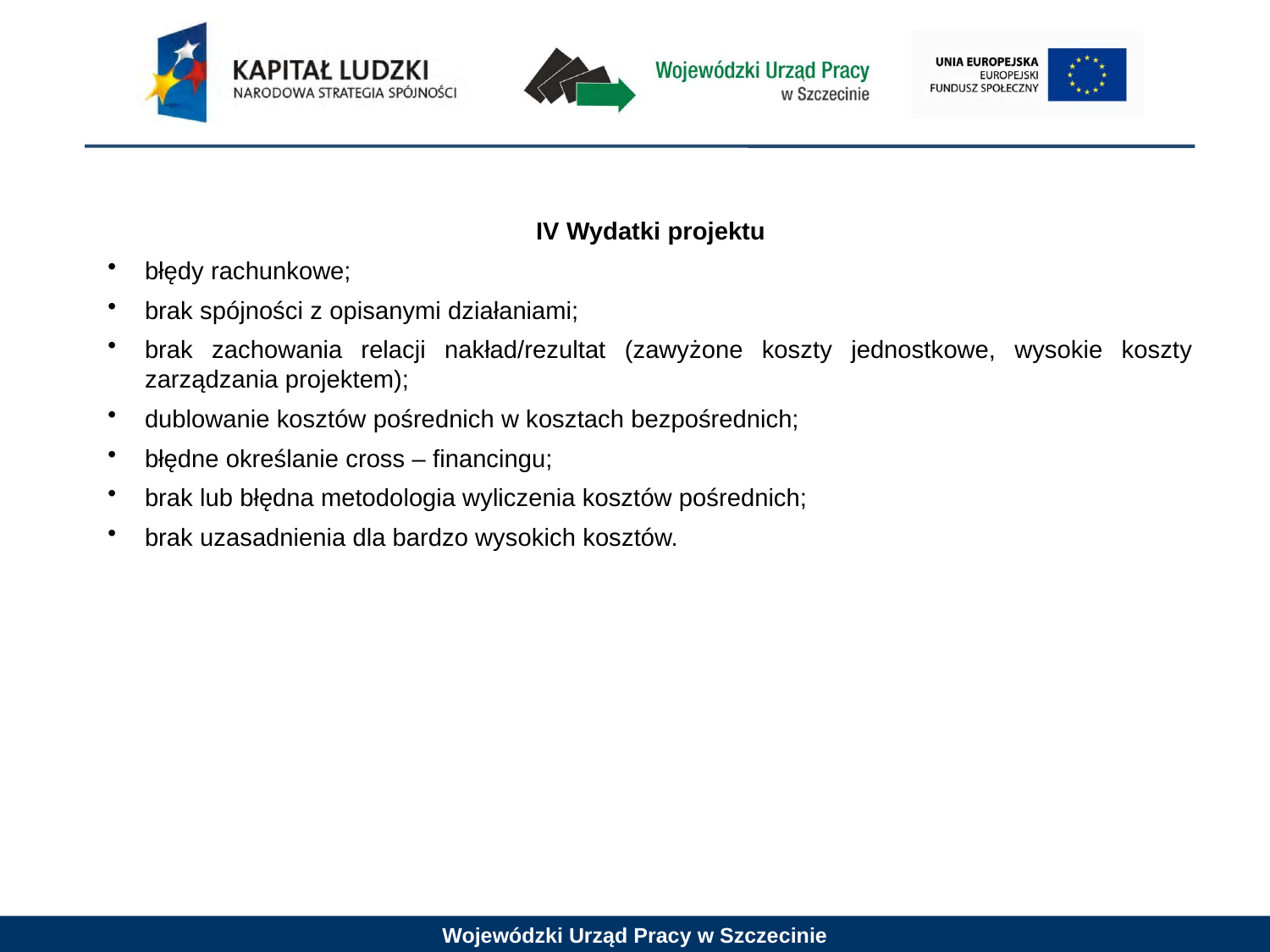

IV Wydatki projektu
błędy rachunkowe;
brak spójności z opisanymi działaniami;
brak zachowania relacji nakład/rezultat (zawyżone koszty jednostkowe, wysokie koszty zarządzania projektem);
dublowanie kosztów pośrednich w kosztach bezpośrednich;
błędne określanie cross – financingu;
brak lub błędna metodologia wyliczenia kosztów pośrednich;
brak uzasadnienia dla bardzo wysokich kosztów.